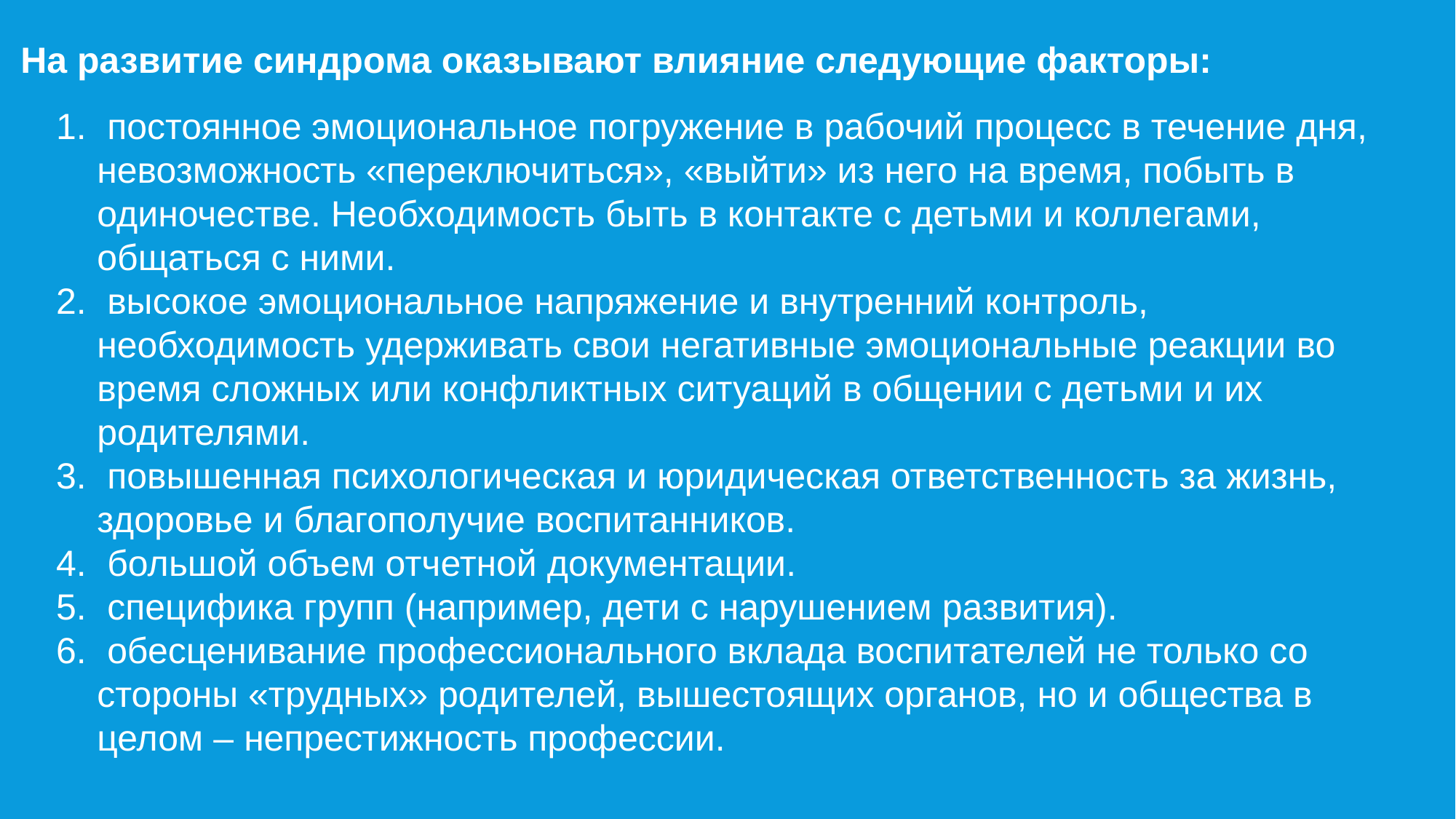

На развитие синдрома оказывают влияние следующие факторы:
 постоянное эмоциональное погружение в рабочий процесс в течение дня, невозможность «переключиться», «выйти» из него на время, побыть в одиночестве. Необходимость быть в контакте с детьми и коллегами, общаться с ними.
 высокое эмоциональное напряжение и внутренний контроль, необходимость удерживать свои негативные эмоциональные реакции во время сложных или конфликтных ситуаций в общении с детьми и их родителями.
 повышенная психологическая и юридическая ответственность за жизнь, здоровье и благополучие воспитанников.
 большой объем отчетной документации.
 специфика групп (например, дети с нарушением развития).
 обесценивание профессионального вклада воспитателей не только со стороны «трудных» родителей, вышестоящих органов, но и общества в целом – непрестижность профессии.